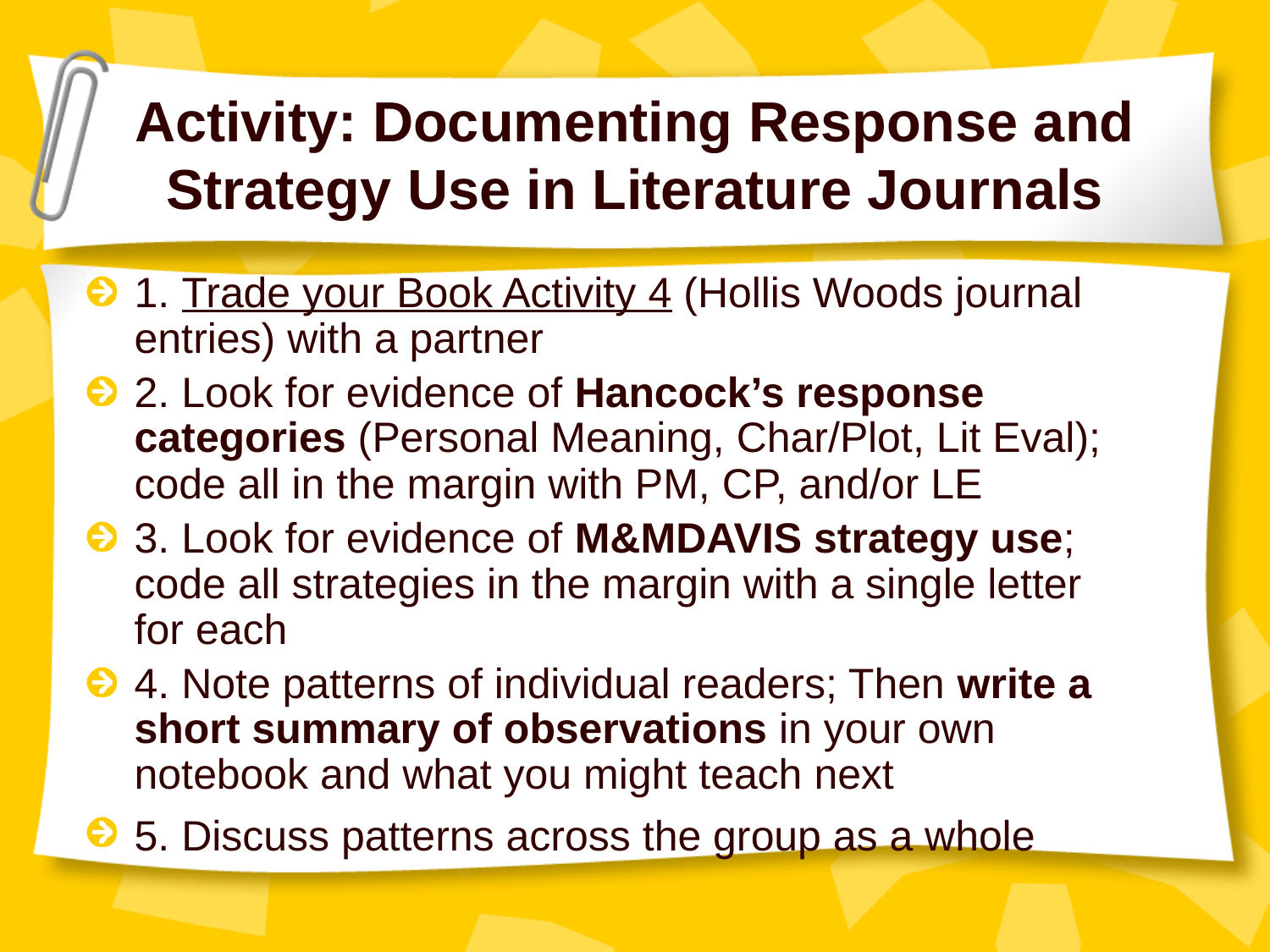

# Activity: Documenting Response and Strategy Use in Literature Journals
1. Trade your Book Activity 4 (Hollis Woods journal entries) with a partner
2. Look for evidence of Hancock’s response categories (Personal Meaning, Char/Plot, Lit Eval); code all in the margin with PM, CP, and/or LE
3. Look for evidence of M&MDAVIS strategy use; code all strategies in the margin with a single letter for each
4. Note patterns of individual readers; Then write a short summary of observations in your own notebook and what you might teach next
5. Discuss patterns across the group as a whole